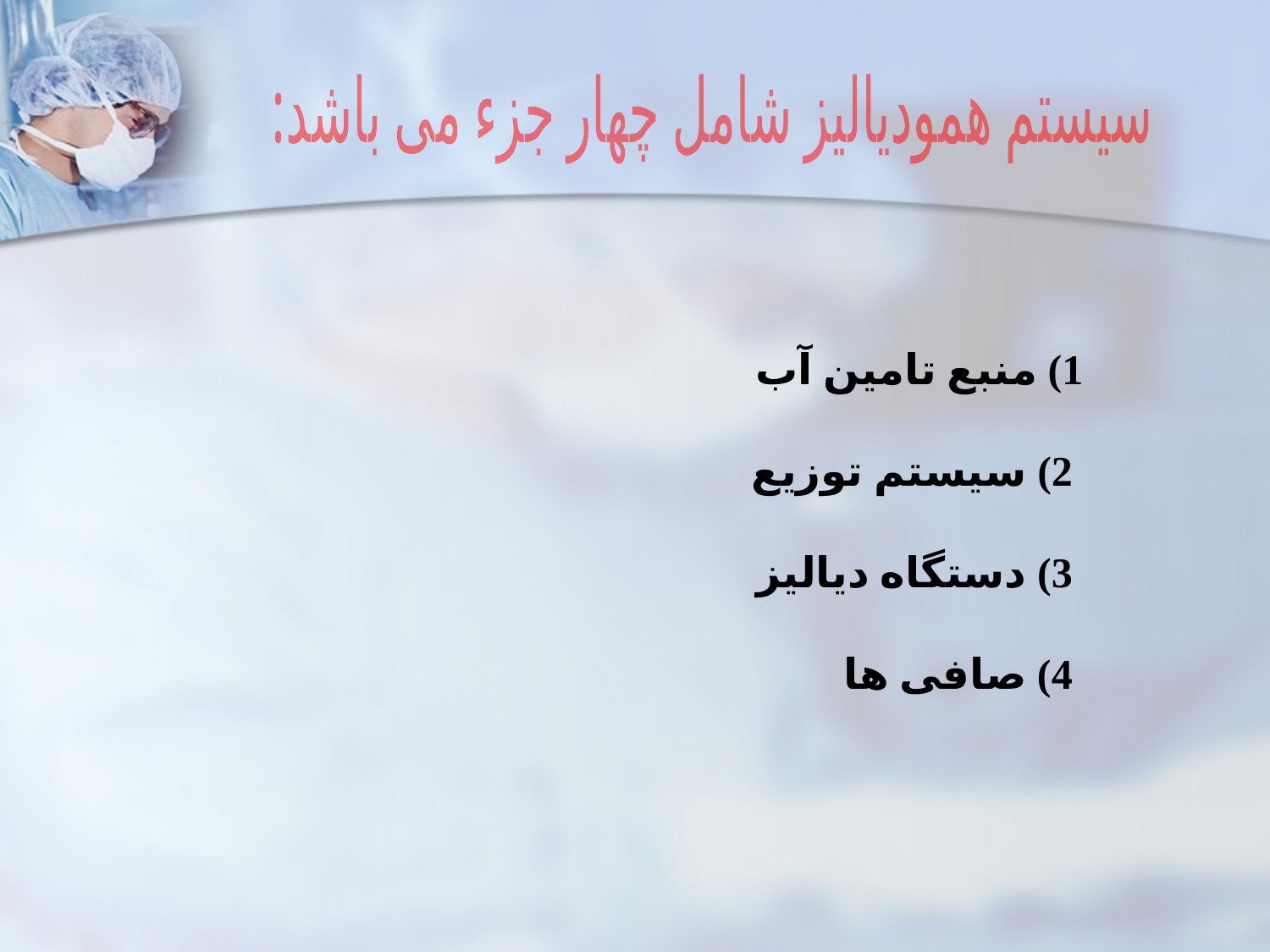

سیستم همودیالیز شامل چهار جزء می باشد:
1) منبع تامین آب
 2) سیستم توزیع
 3) دستگاه دیالیز
 4) صافی ها